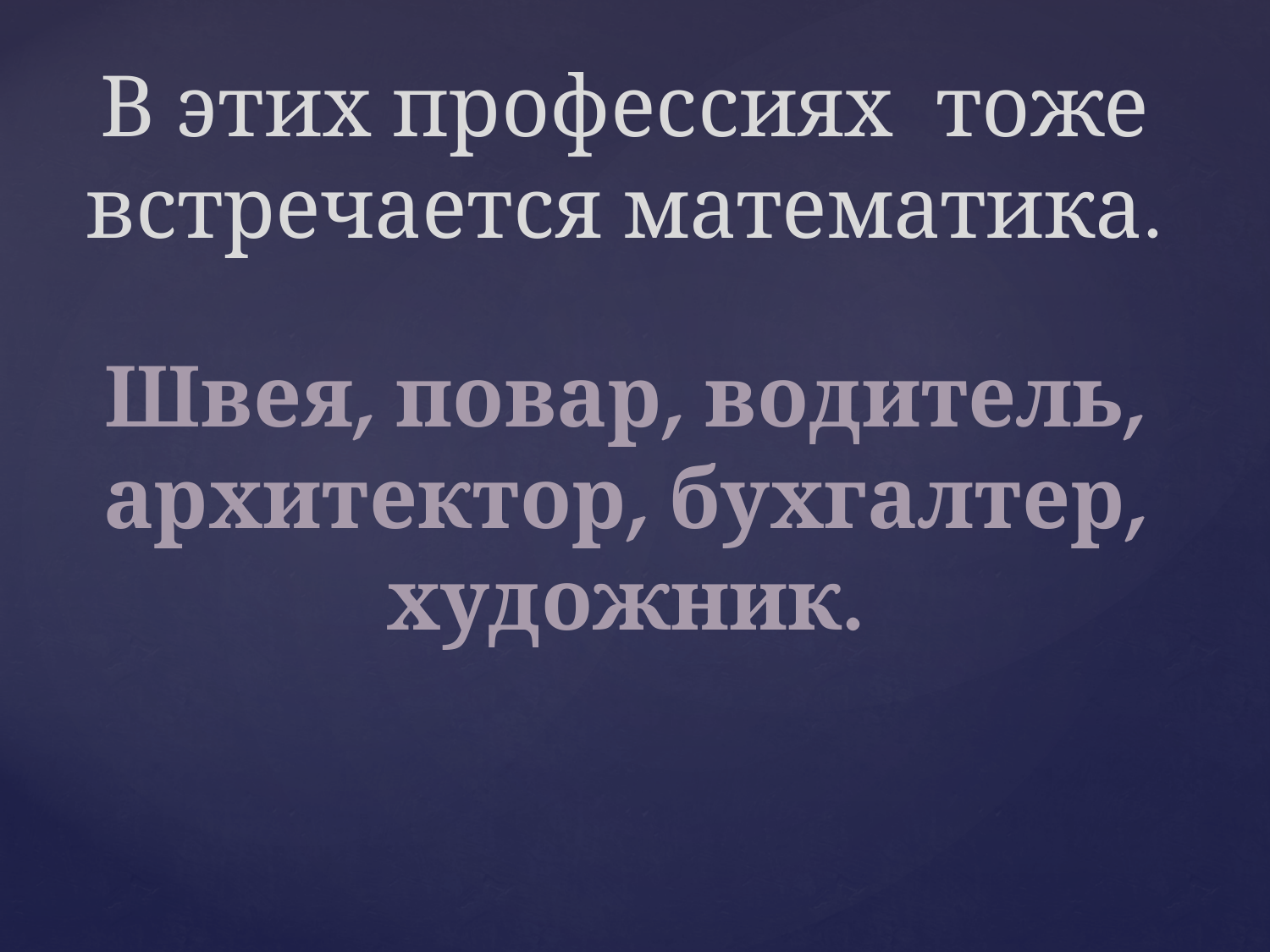

В этих профессиях  тоже встречается математика.
Швея, повар, водитель, архитектор, бухгалтер, художник.